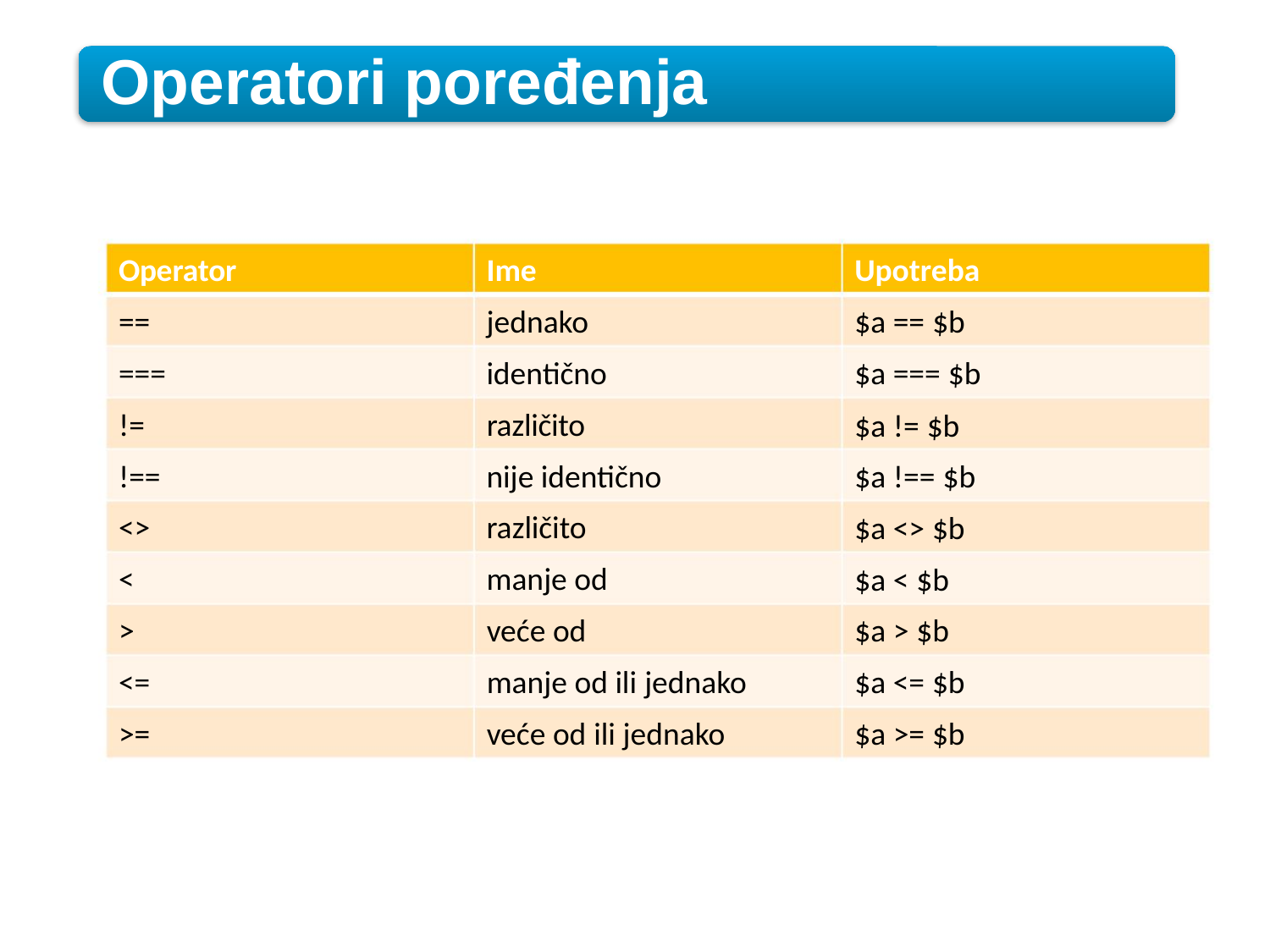

Operatori poređenja

Operator
Ime
Upotreba
$a == $b
$a === $b
$a != $b
$a !== $b
$a <> $b
$a < $b
==
===
!=
jednako
identično
različito
!==
<>
<
nije identično
različito
manje od
>
veće od
$a > $b
<=
>=
manje od ili jednako
veće od ili jednako
$a <= $b
$a >= $b
7